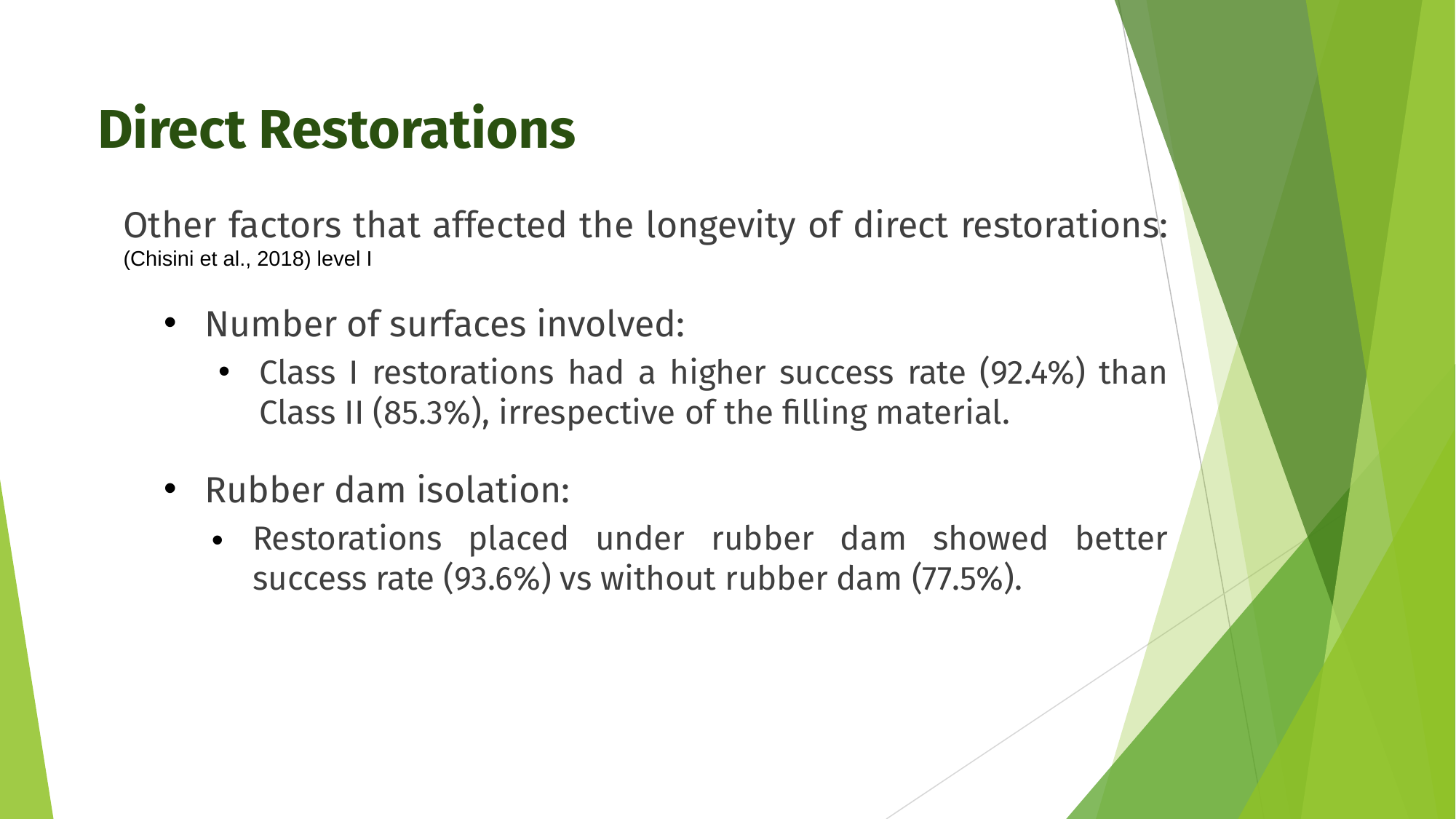

# Direct Restorations
Other factors that affected the longevity of direct restorations: (Chisini et al., 2018) level I

Number of surfaces involved:
Class I restorations had a higher success rate (92.4%) than Class II (85.3%), irrespective of the filling material.

Rubber dam isolation:
Restorations placed under rubber dam showed better success rate (93.6%) vs without rubber dam (77.5%).